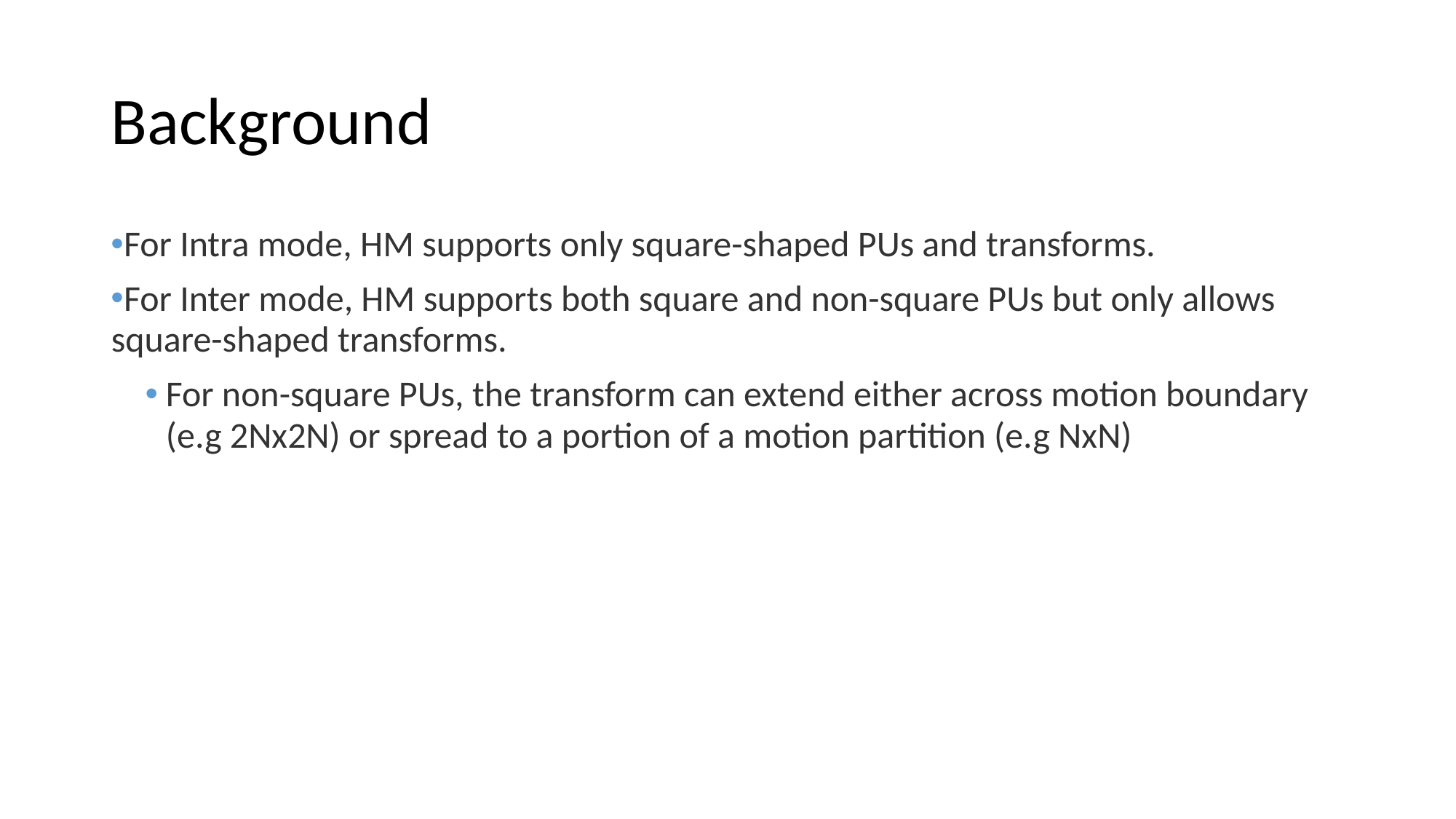

# Background
For Intra mode, HM supports only square-shaped PUs and transforms.
For Inter mode, HM supports both square and non-square PUs but only allows square-shaped transforms.
For non-square PUs, the transform can extend either across motion boundary (e.g 2Nx2N) or spread to a portion of a motion partition (e.g NxN)